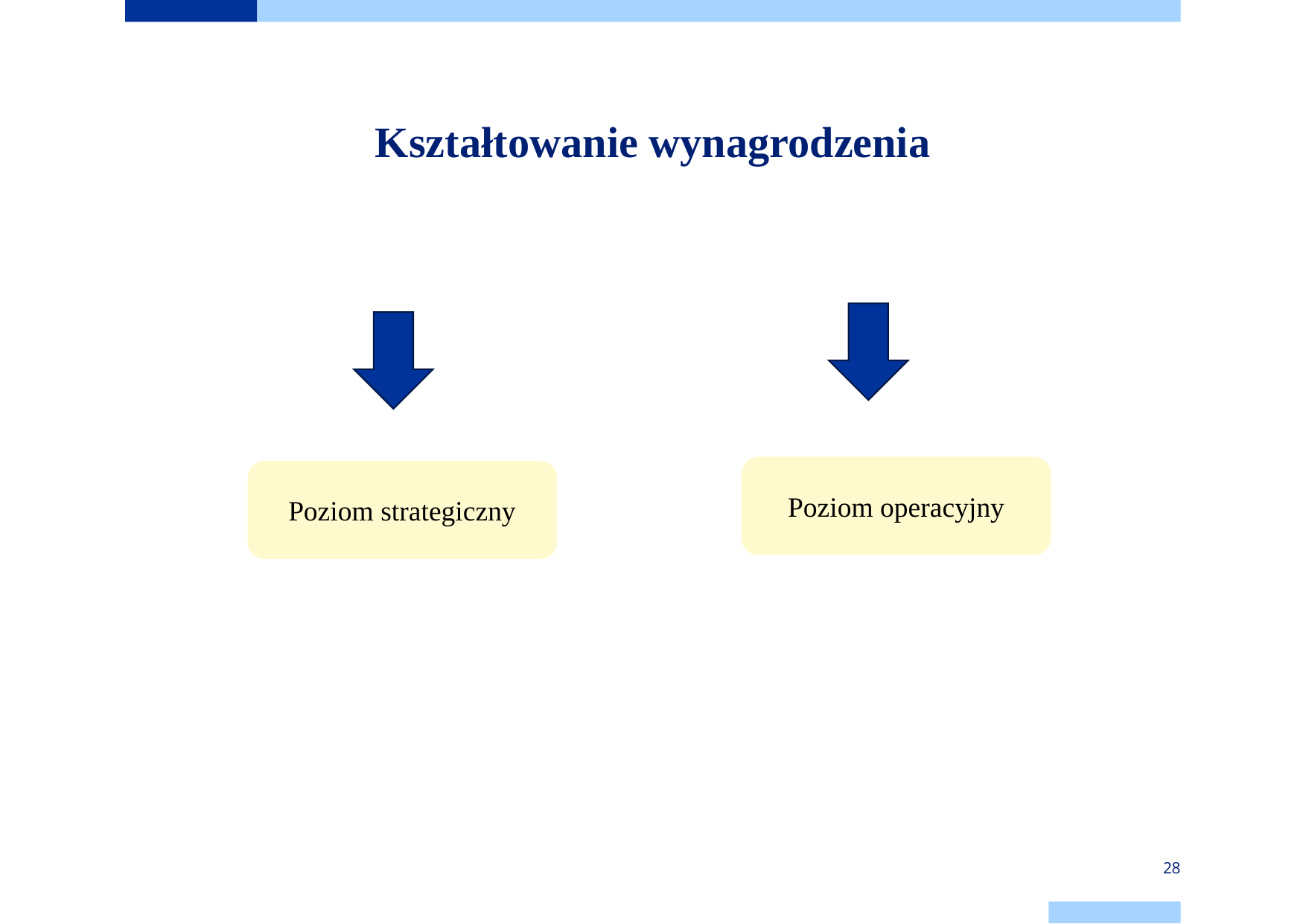

# Kształtowanie wynagrodzenia

Poziom operacyjny
Poziom strategiczny
28